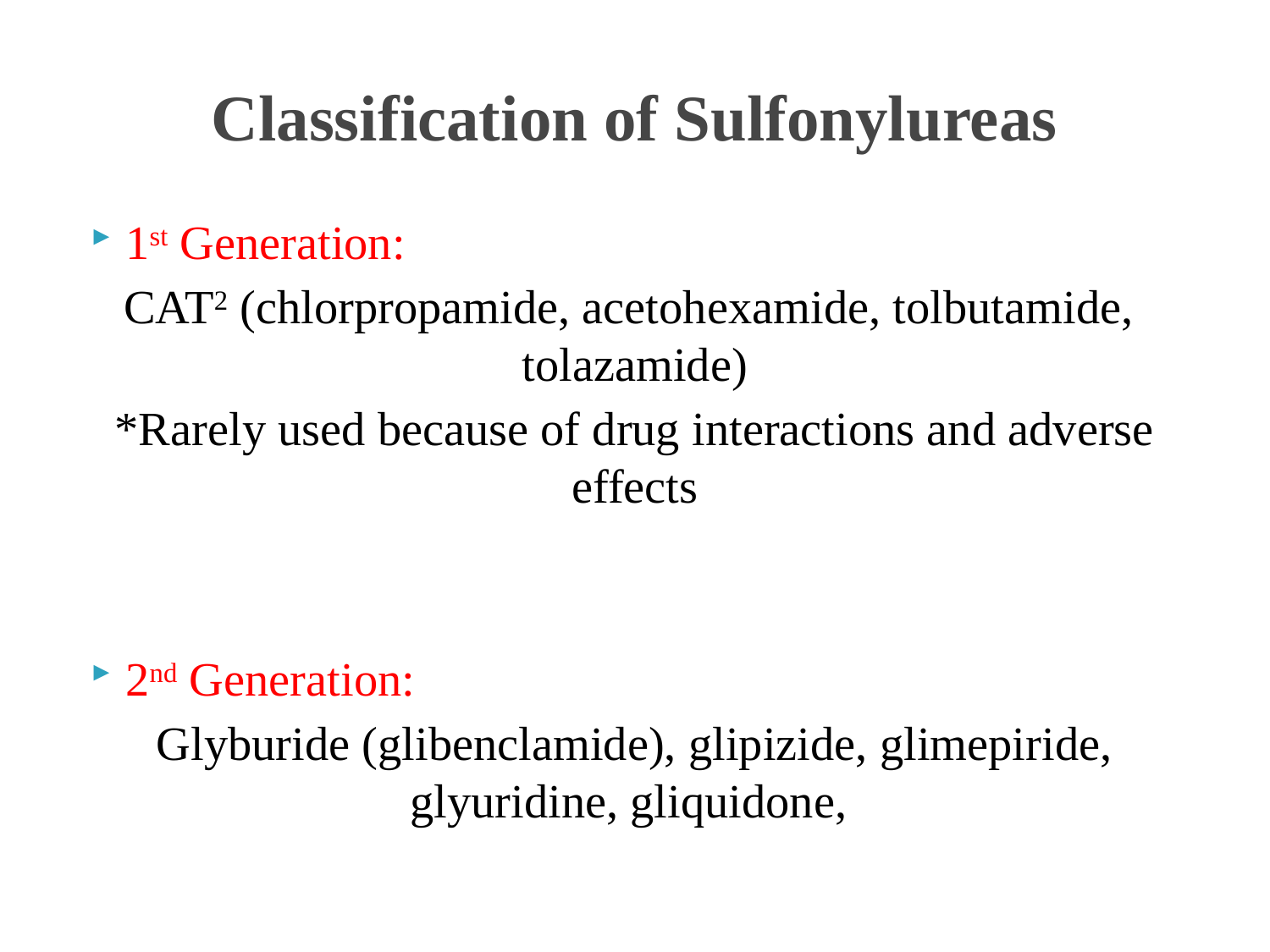

# Classification of Sulfonylureas
1st Generation:
CAT2 (chlorpropamide, acetohexamide, tolbutamide,  tolazamide)
*Rarely used because of drug interactions and adverse effects

2nd Generation:
Glyburide (glibenclamide), glipizide, glimepiride, glyuridine, gliquidone,